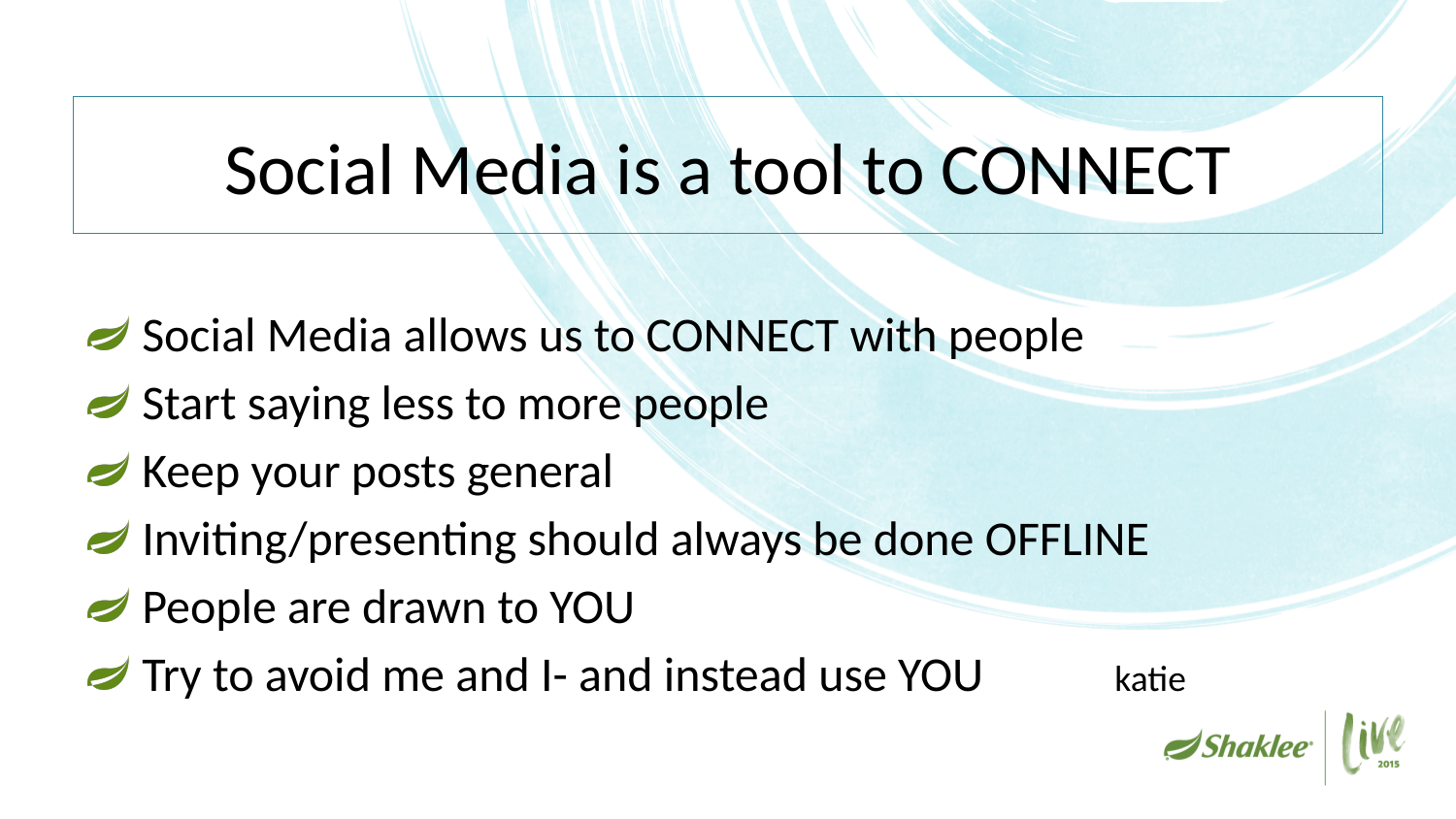

# Social Media is a tool to CONNECT
Social Media allows us to CONNECT with people
Start saying less to more people
Keep your posts general
Inviting/presenting should always be done OFFLINE
People are drawn to YOU
Try to avoid me and I- and instead use YOU            katie